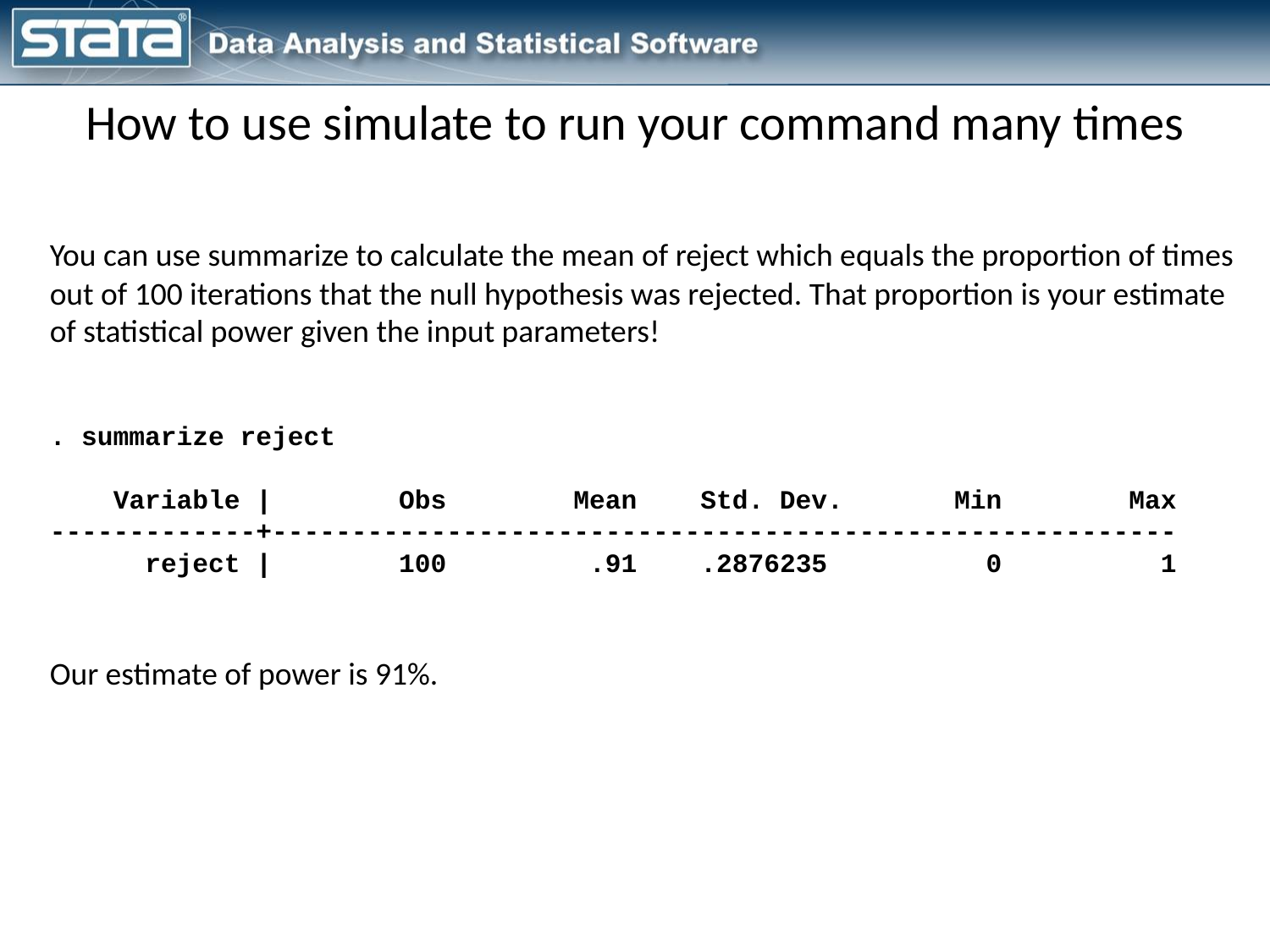

How to use simulate to run your command many times

You can use summarize to calculate the mean of reject which equals the proportion of times out of 100 iterations that the null hypothesis was rejected. That proportion is your estimate of statistical power given the input parameters!

. summarize reject

    Variable |        Obs        Mean    Std. Dev.       Min        Max
-------------+---------------------------------------------------------
      reject |        100         .91    .2876235          0          1

Our estimate of power is 91%.